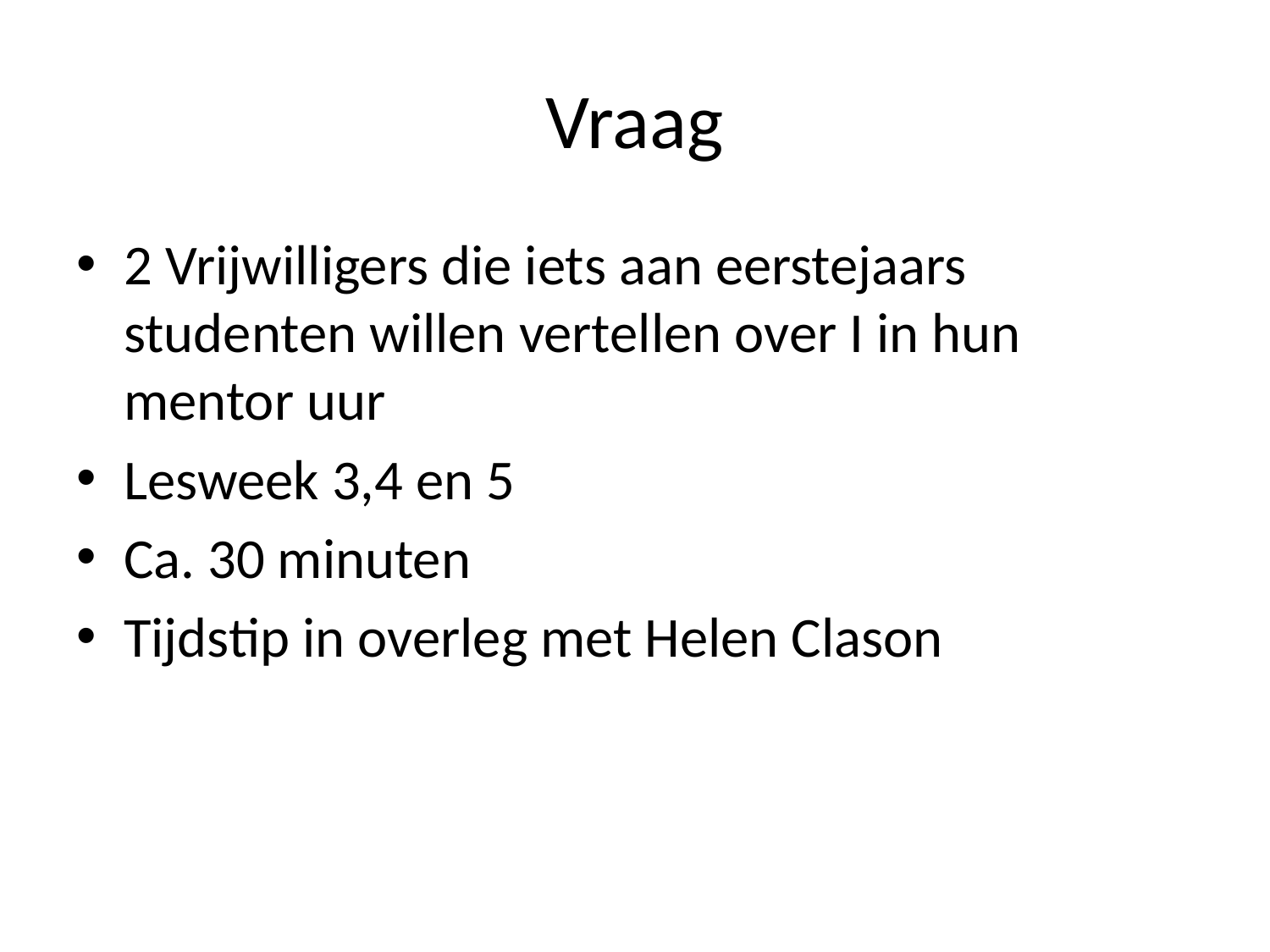

# Vraag
2 Vrijwilligers die iets aan eerstejaars studenten willen vertellen over I in hun mentor uur
Lesweek 3,4 en 5
Ca. 30 minuten
Tijdstip in overleg met Helen Clason